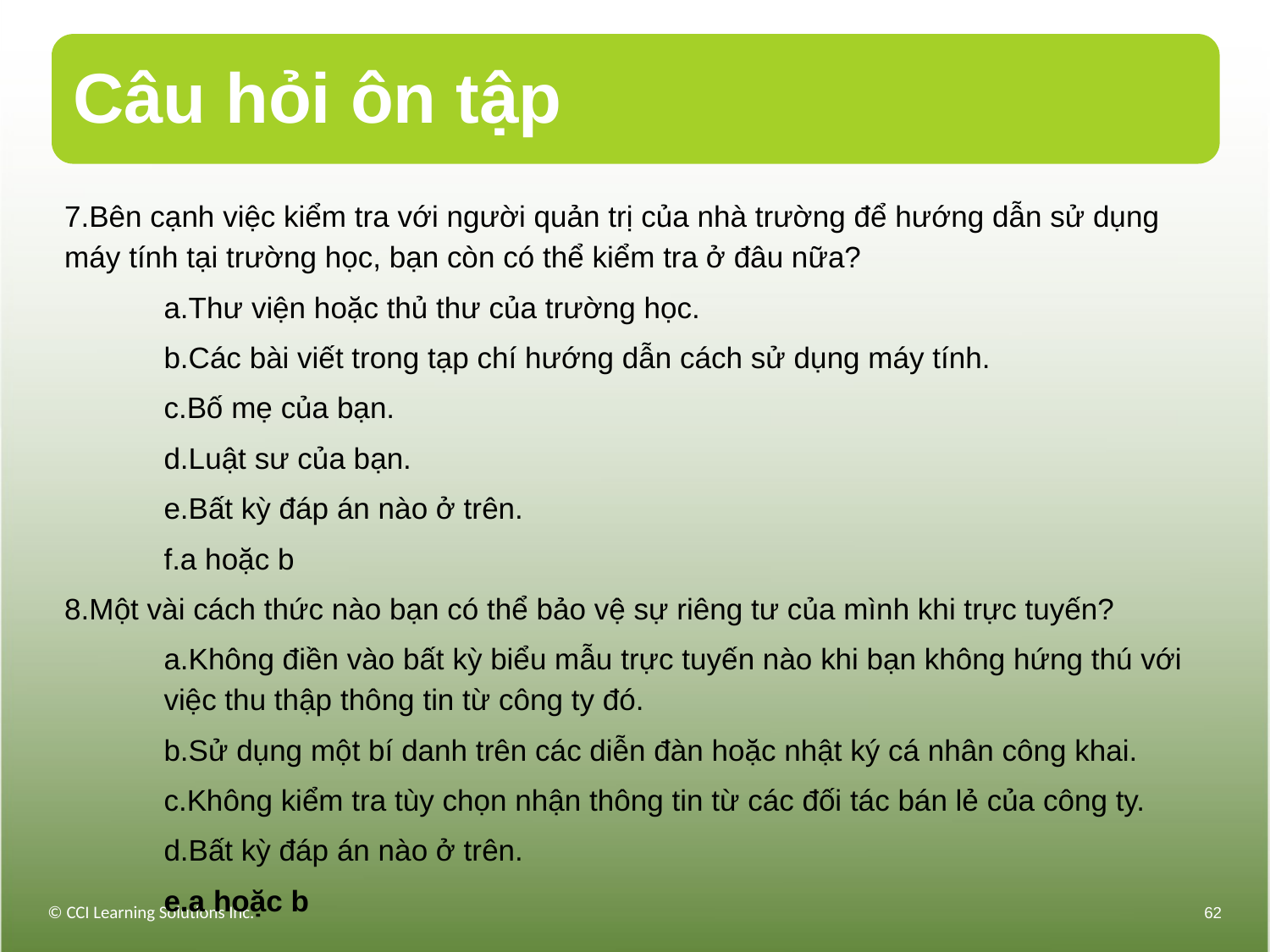

# Câu hỏi ôn tập
7.Bên cạnh việc kiểm tra với người quản trị của nhà trường để hướng dẫn sử dụng máy tính tại trường học, bạn còn có thể kiểm tra ở đâu nữa?
a.Thư viện hoặc thủ thư của trường học.
b.Các bài viết trong tạp chí hướng dẫn cách sử dụng máy tính.
c.Bố mẹ của bạn.
d.Luật sư của bạn.
e.Bất kỳ đáp án nào ở trên.
f.a hoặc b
8.Một vài cách thức nào bạn có thể bảo vệ sự riêng tư của mình khi trực tuyến?
a.Không điền vào bất kỳ biểu mẫu trực tuyến nào khi bạn không hứng thú với việc thu thập thông tin từ công ty đó.
b.Sử dụng một bí danh trên các diễn đàn hoặc nhật ký cá nhân công khai.
c.Không kiểm tra tùy chọn nhận thông tin từ các đối tác bán lẻ của công ty.
d.Bất kỳ đáp án nào ở trên.
e.a hoặc b
© CCI Learning Solutions Inc.
62